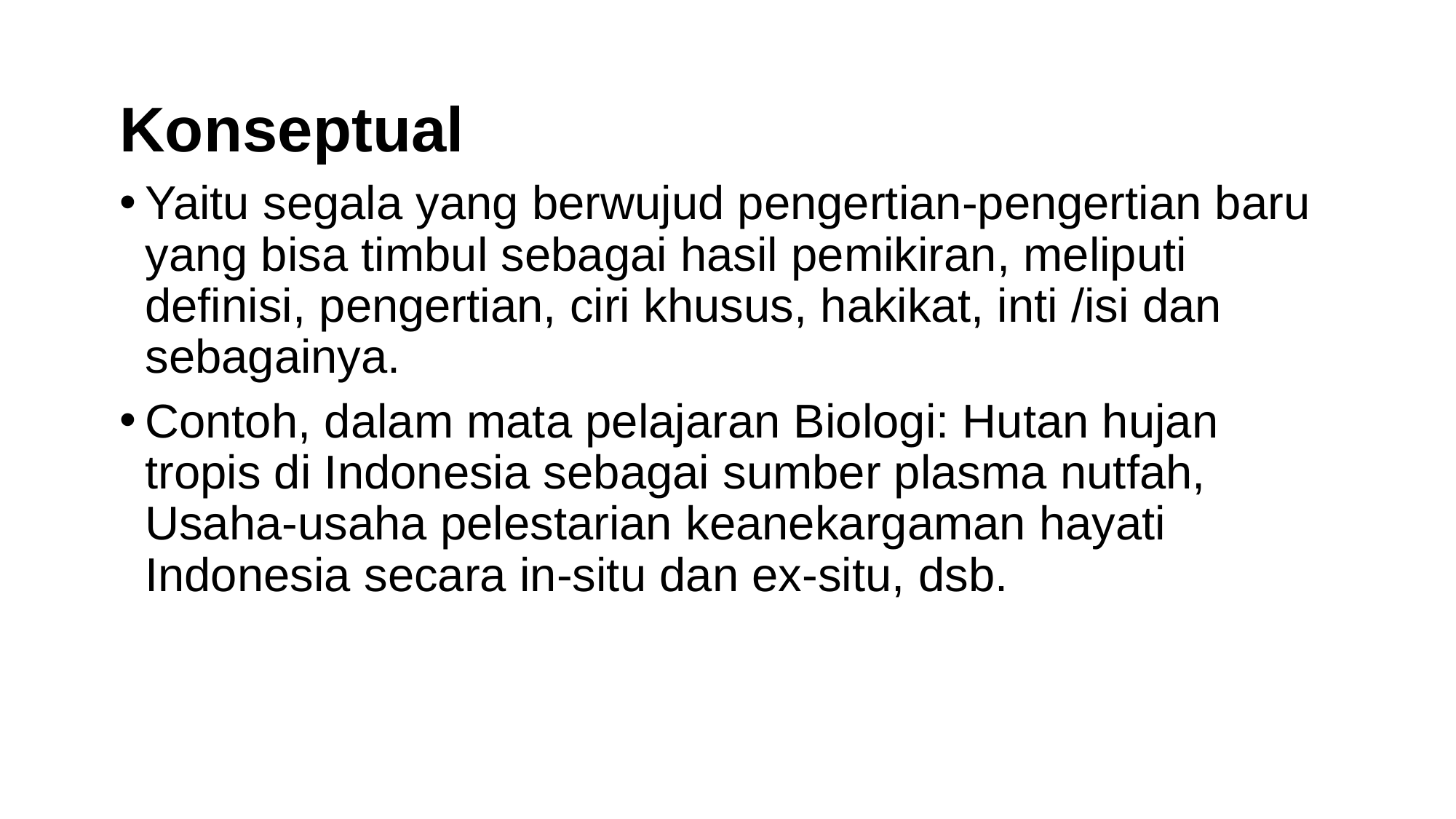

Konseptual
Yaitu segala yang berwujud pengertian-pengertian baru yang bisa timbul sebagai hasil pemikiran, meliputi definisi, pengertian, ciri khusus, hakikat, inti /isi dan sebagainya.
Contoh, dalam mata pelajaran Biologi: Hutan hujan tropis di Indonesia sebagai sumber plasma nutfah, Usaha-usaha pelestarian keanekargaman hayati Indonesia secara in-situ dan ex-situ, dsb.